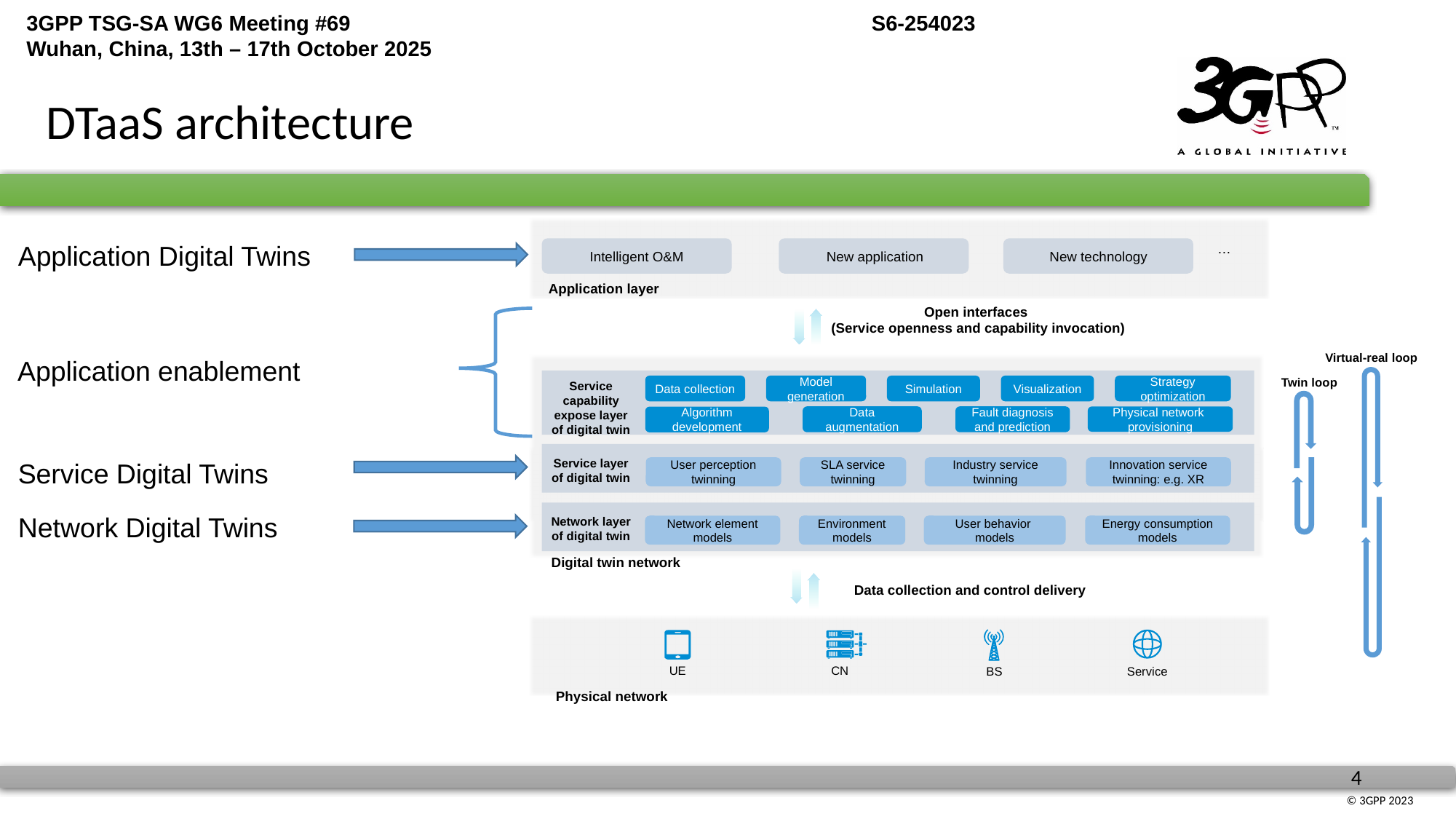

# DTaaS architecture

Application Digital Twins
…

Intelligent O&M

New application

New technology

Application layer
Open interfaces
(Service openness and capability invocation)

Virtual-real loop
Application enablement

Twin loop

Service capability expose layer of digital twin
Data collection
Model generation
Simulation
Visualization
Strategy optimization

Data augmentation
Fault diagnosis and prediction
Physical network  provisioning
Algorithm development

Service layer of digital twin
Service Digital Twins

User perception twinning
SLA service twinning
Industry service twinning
Innovation service twinning: e.g. XR

Network Digital Twins
Network layer of digital twin

Network element models
Environment models
User behavior
models
Energy consumption models
Digital twin network

Data collection and control delivery

Service

BS

UE

CN
Physical network